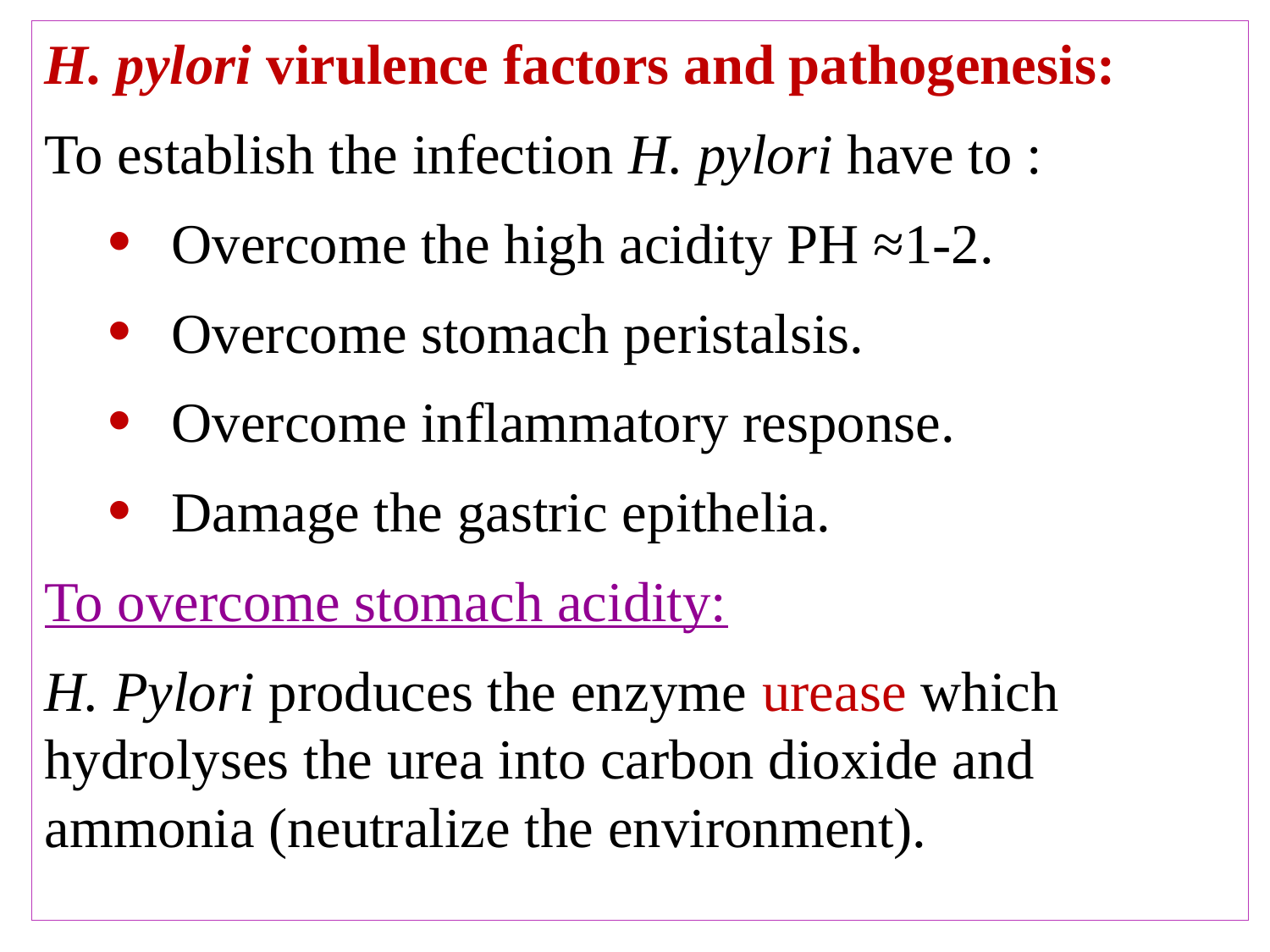

H. pylori virulence factors and pathogenesis:
To establish the infection H. pylori have to :
Overcome the high acidity PH ≈1-2.
Overcome stomach peristalsis.
Overcome inflammatory response.
Damage the gastric epithelia.
To overcome stomach acidity:
H. Pylori produces the enzyme urease which hydrolyses the urea into carbon dioxide and ammonia (neutralize the environment).